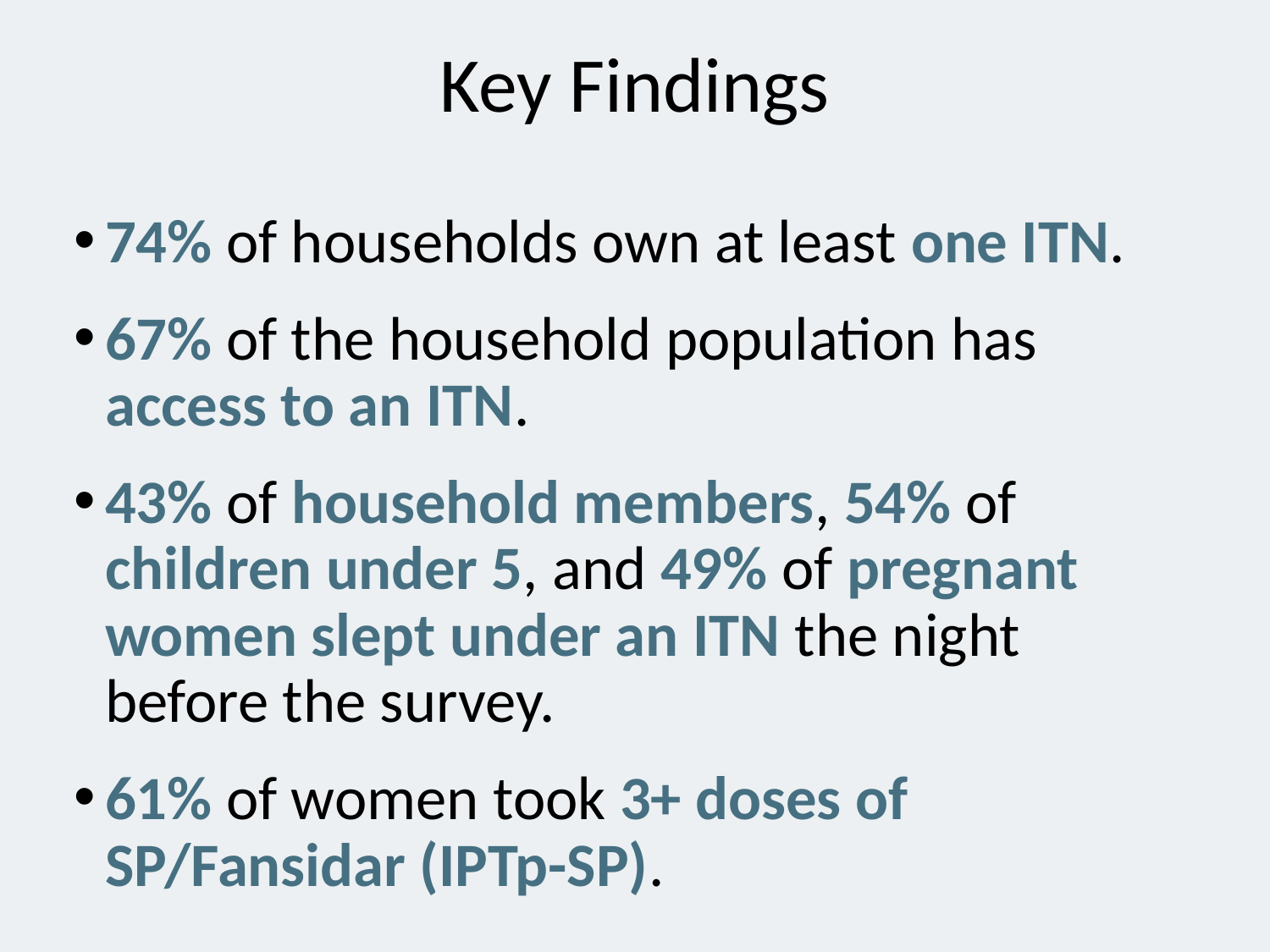

# Key Findings
74% of households own at least one ITN.
67% of the household population has access to an ITN.
43% of household members, 54% of children under 5, and 49% of pregnant women slept under an ITN the night before the survey.
61% of women took 3+ doses of SP/Fansidar (IPTp-SP).